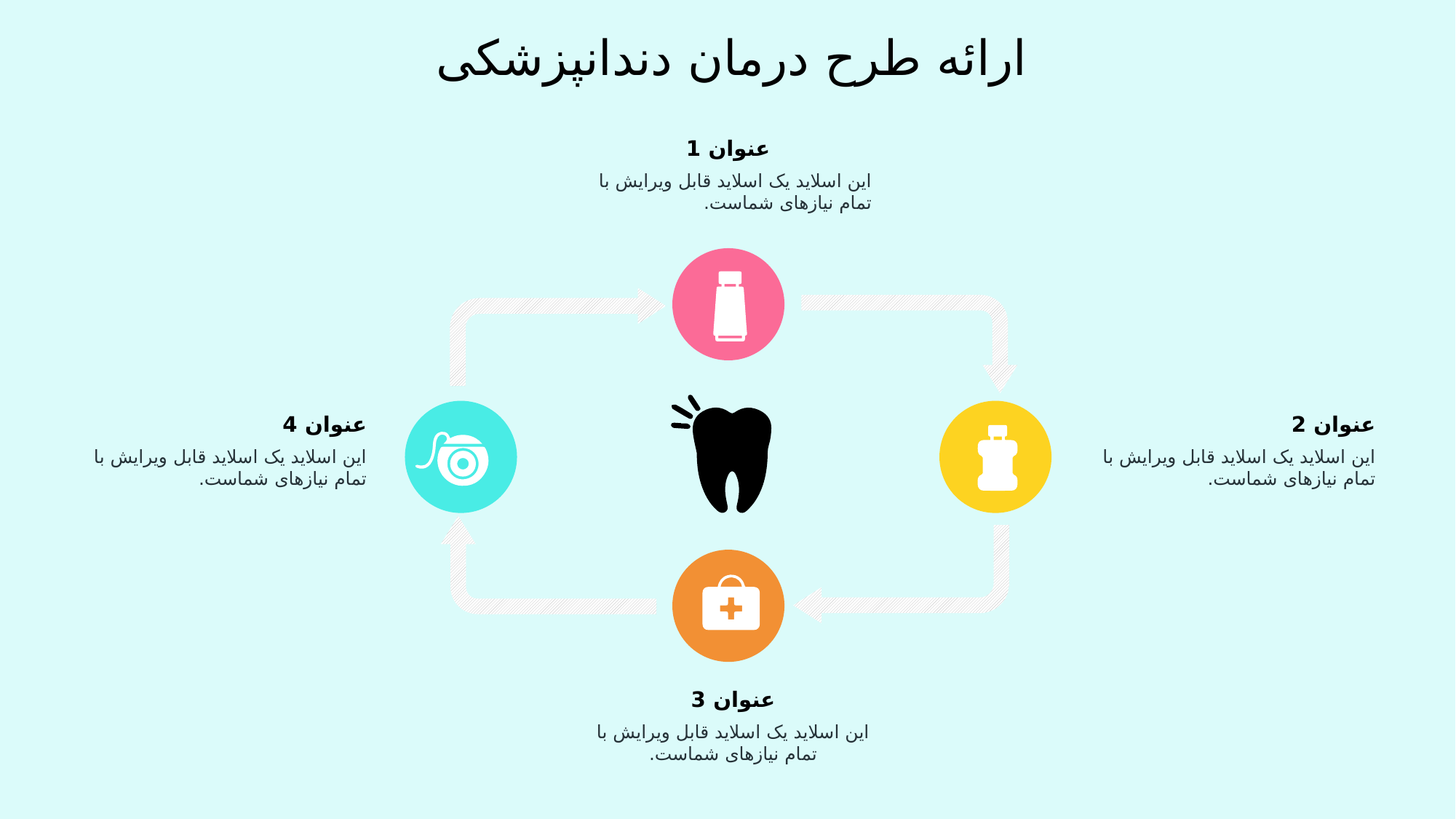

ارائه طرح درمان دندانپزشکی
عنوان 1
این اسلاید یک اسلاید قابل ویرایش با تمام نیازهای شماست.

عنوان 4
این اسلاید یک اسلاید قابل ویرایش با تمام نیازهای شماست.
عنوان 2
این اسلاید یک اسلاید قابل ویرایش با تمام نیازهای شماست.

عنوان 3
این اسلاید یک اسلاید قابل ویرایش با تمام نیازهای شماست.